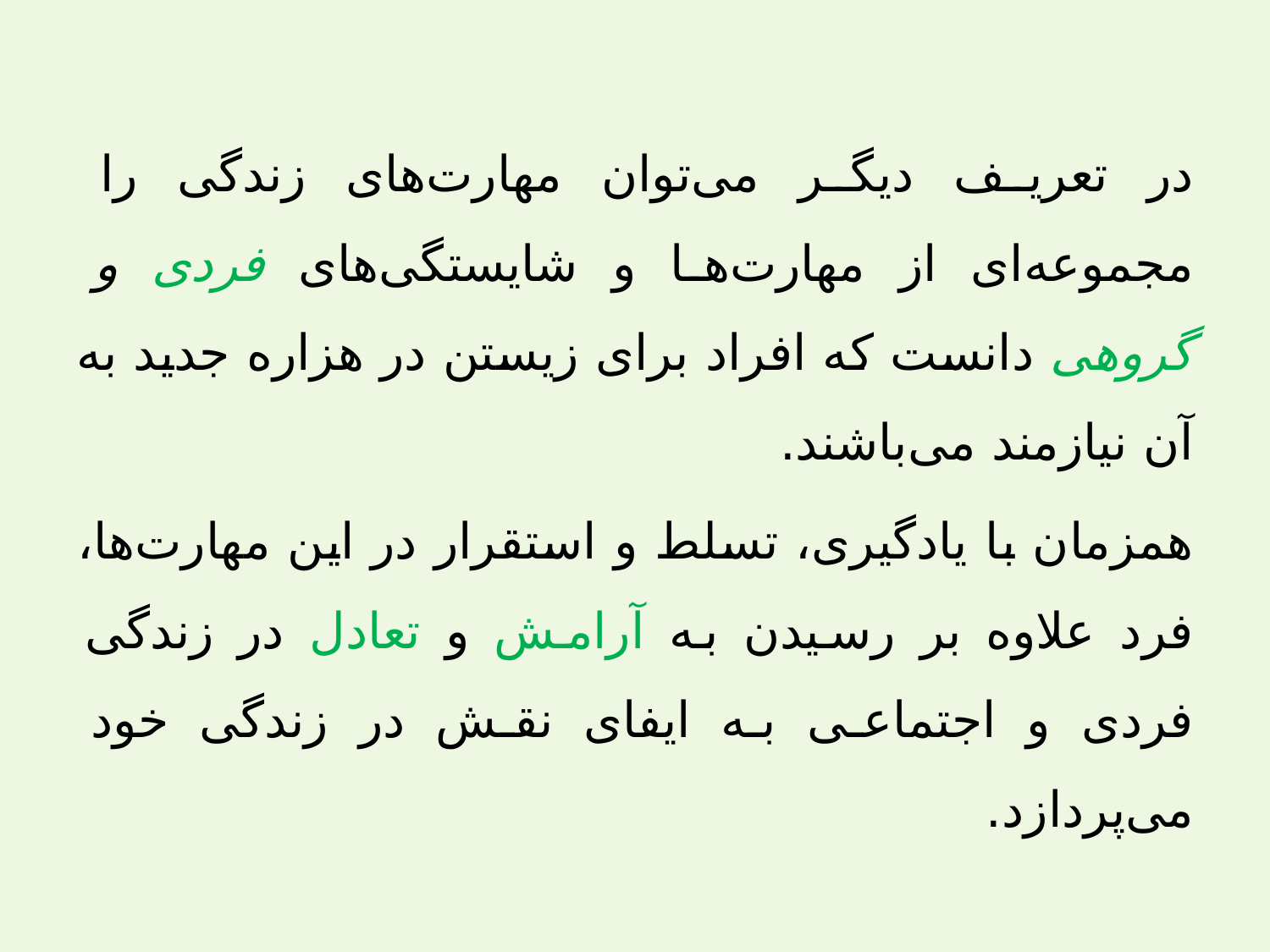

در تعریف دیگر می‌توان مهارت‌های زندگی را مجموعه‌ای از مهارت‌ها و شایستگی‌های فردی و گروهی دانست که افراد برای زیستن در هزاره جدید به آن نیازمند می‌باشند.
همزمان با یادگیری، تسلط و استقرار در این مهارت‌ها، فرد علاوه بر رسیدن به آرامش و تعادل در زندگی فردی و اجتماعی به ایفای نقش در زندگی خود می‌پردازد.